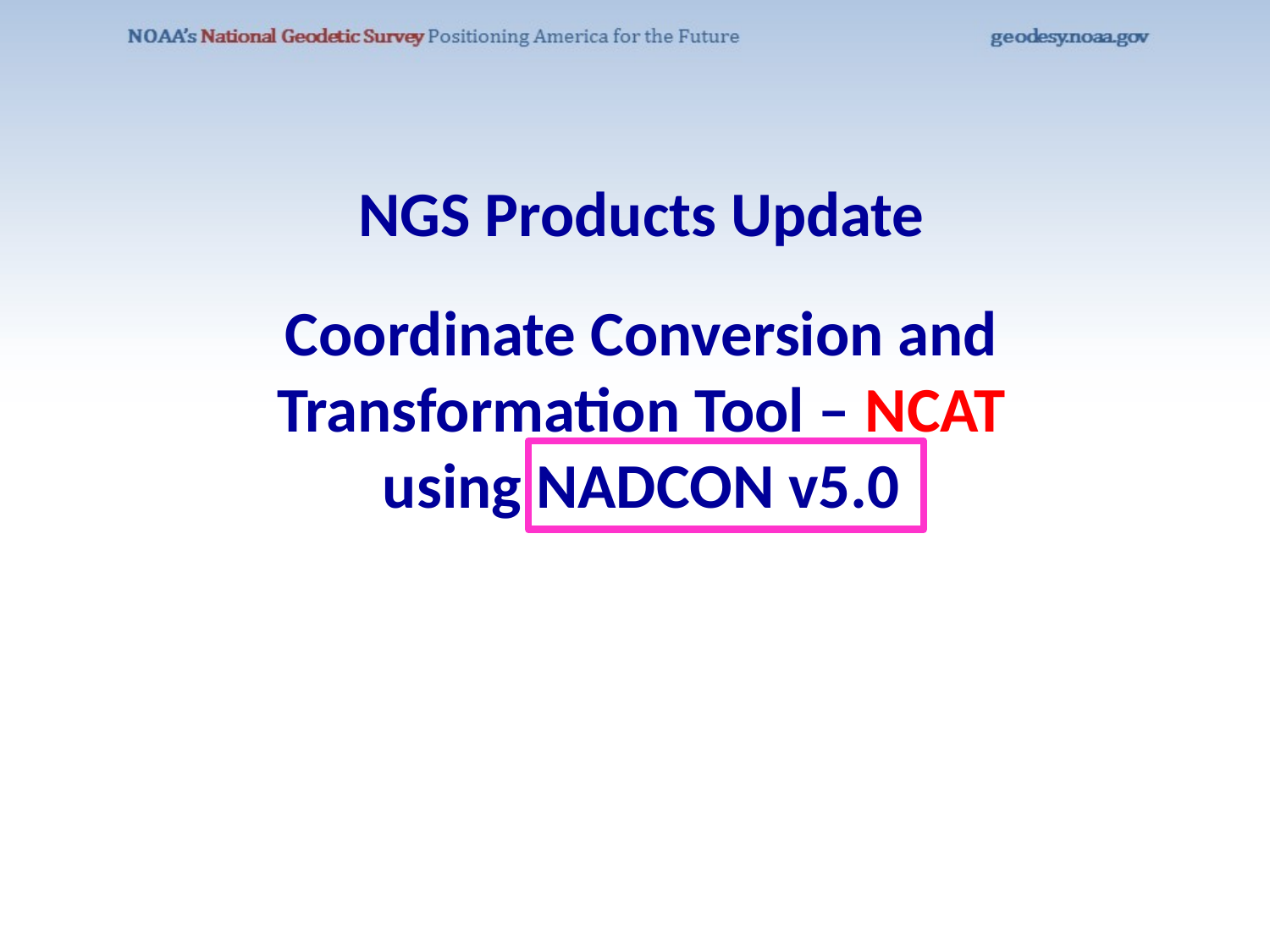

# NGS Products Update Coordinate Conversion and Transformation Tool – NCAT using NADCON v5.0